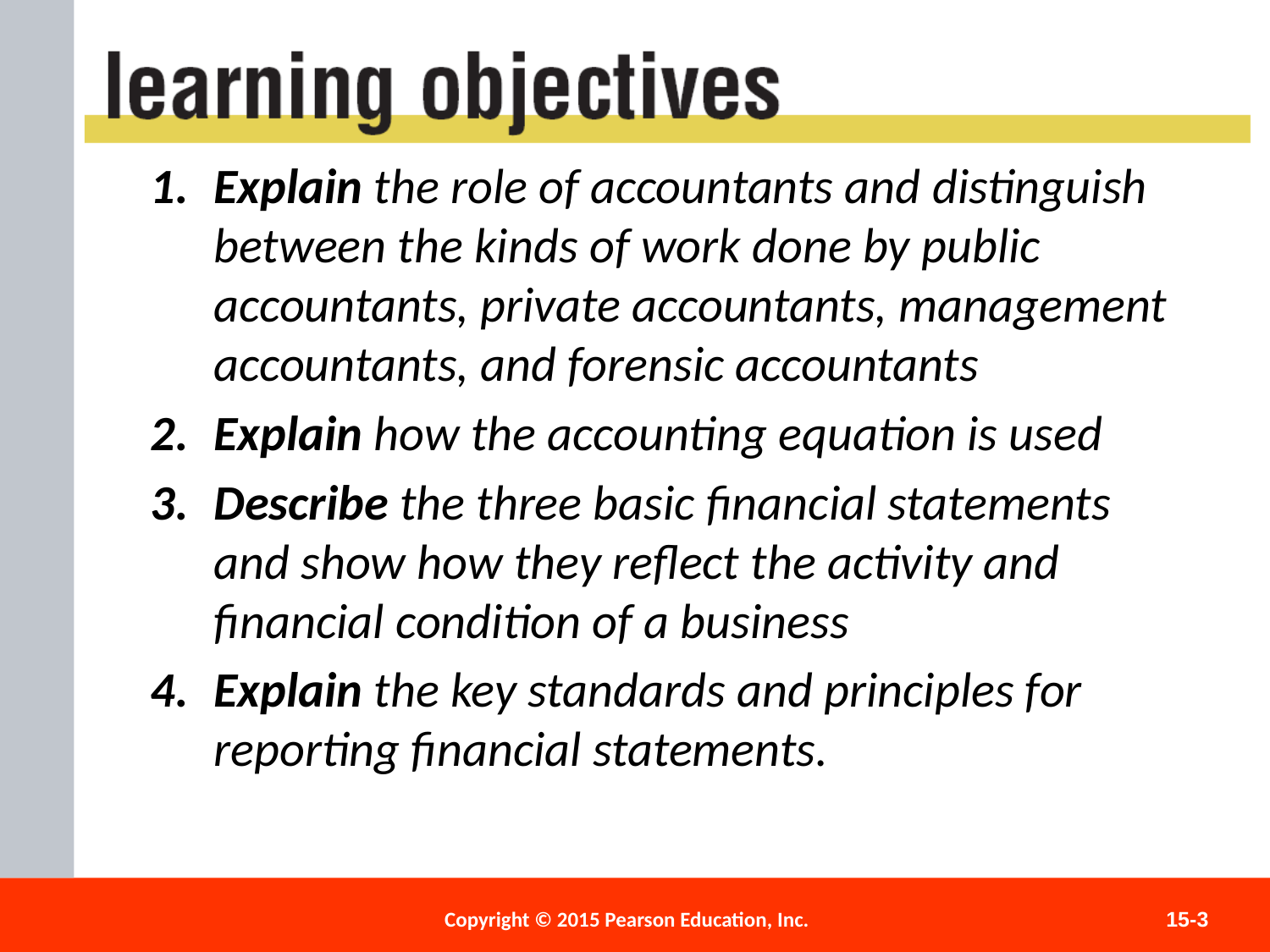

Explain the role of accountants and distinguish between the kinds of work done by public accountants, private accountants, management accountants, and forensic accountants
Explain how the accounting equation is used
Describe the three basic financial statements and show how they reflect the activity and financial condition of a business
Explain the key standards and principles for reporting financial statements.